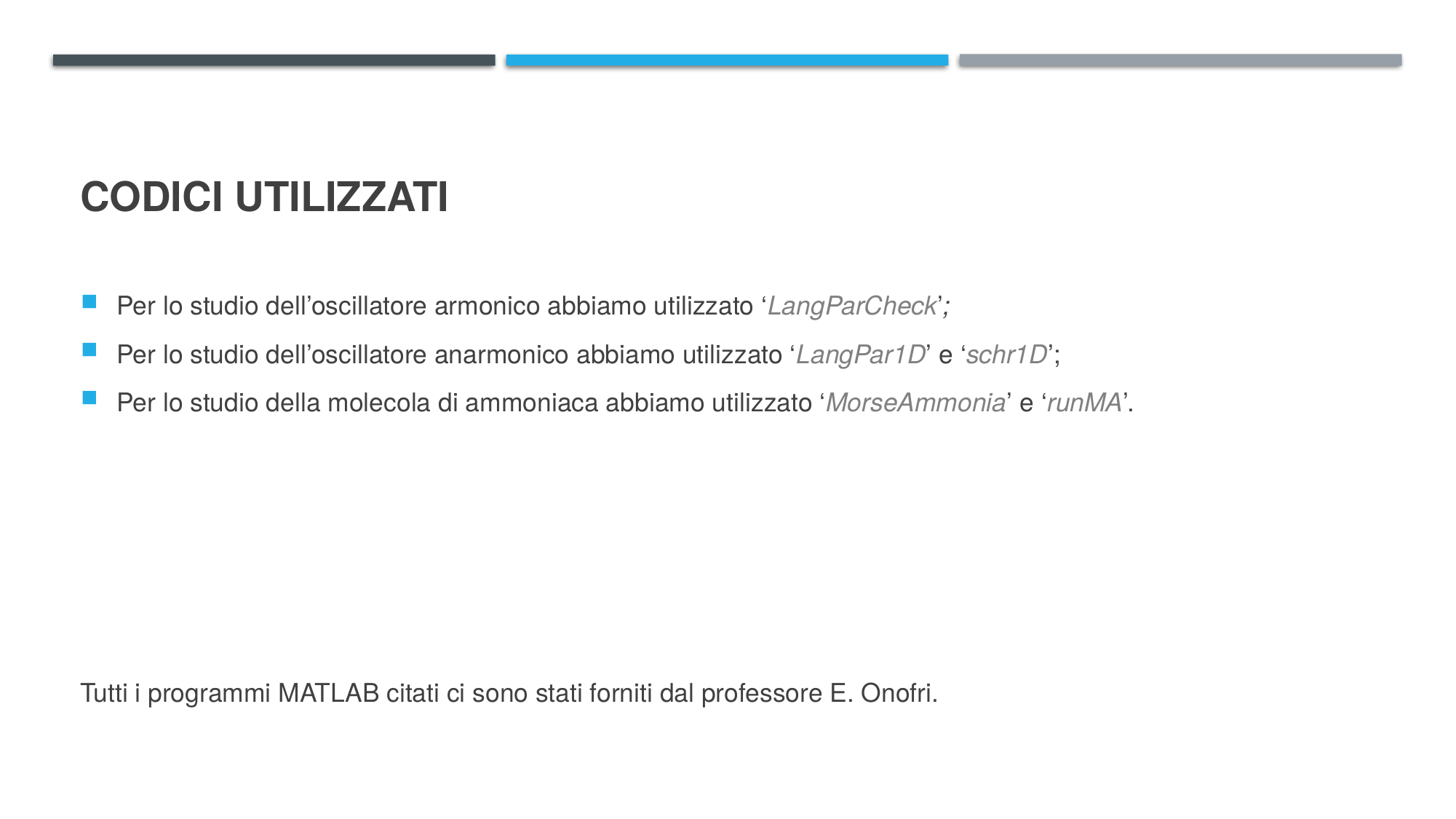

# Codici utilizzati
Per lo studio dell’oscillatore armonico abbiamo utilizzato ‘LangParCheck’;
Per lo studio dell’oscillatore anarmonico abbiamo utilizzato ‘LangPar1D’ e ‘schr1D’;
Per lo studio della molecola di ammoniaca abbiamo utilizzato ‘MorseAmmonia’ e ‘runMA’.

Tutti i programmi MATLAB citati ci sono stati forniti dal professore E. Onofri.